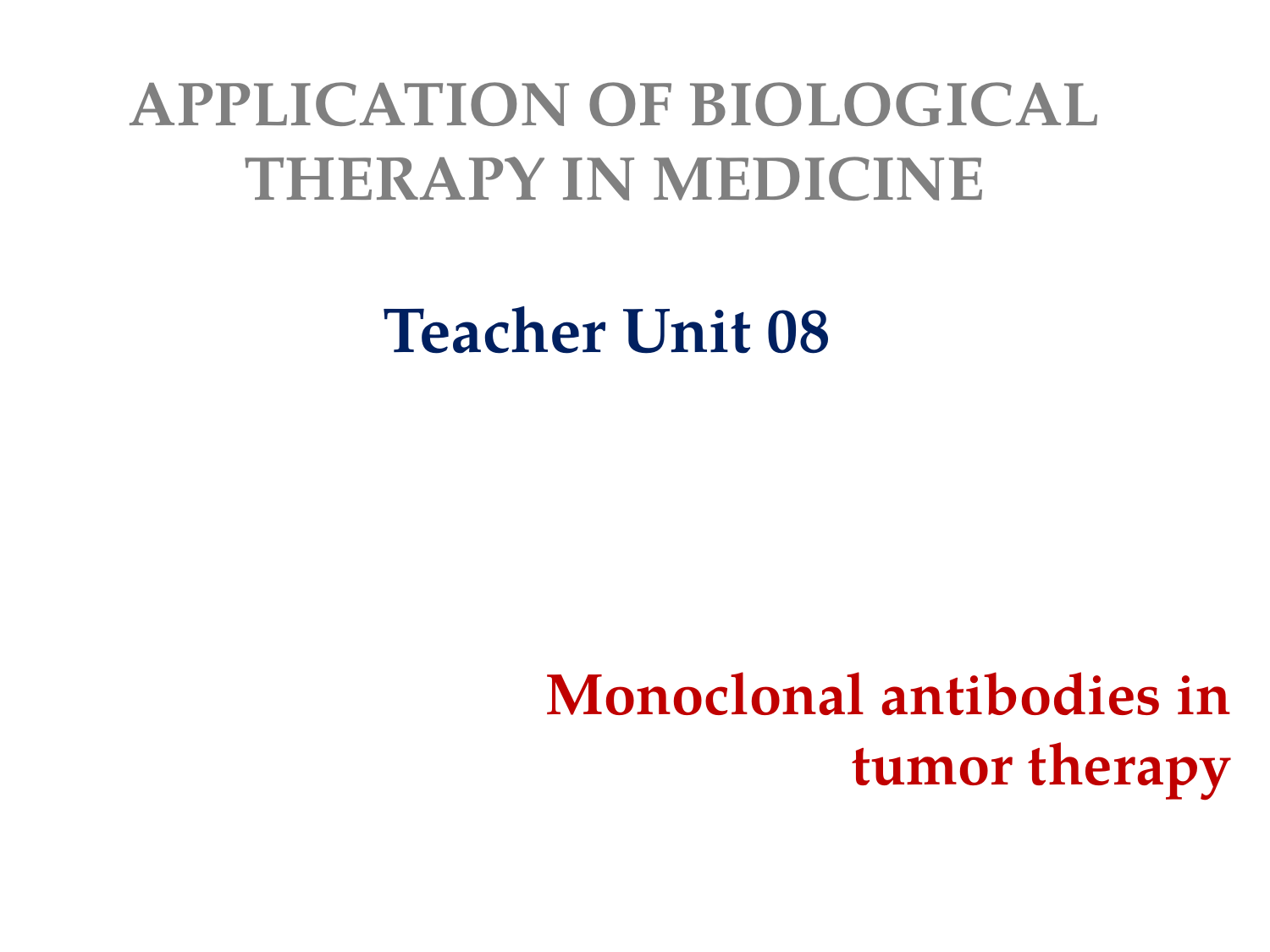

# APPLICATION OF BIOLOGICAL THERAPY IN MEDICINE
Teacher Unit 08
Monoclonal antibodies in tumor therapy